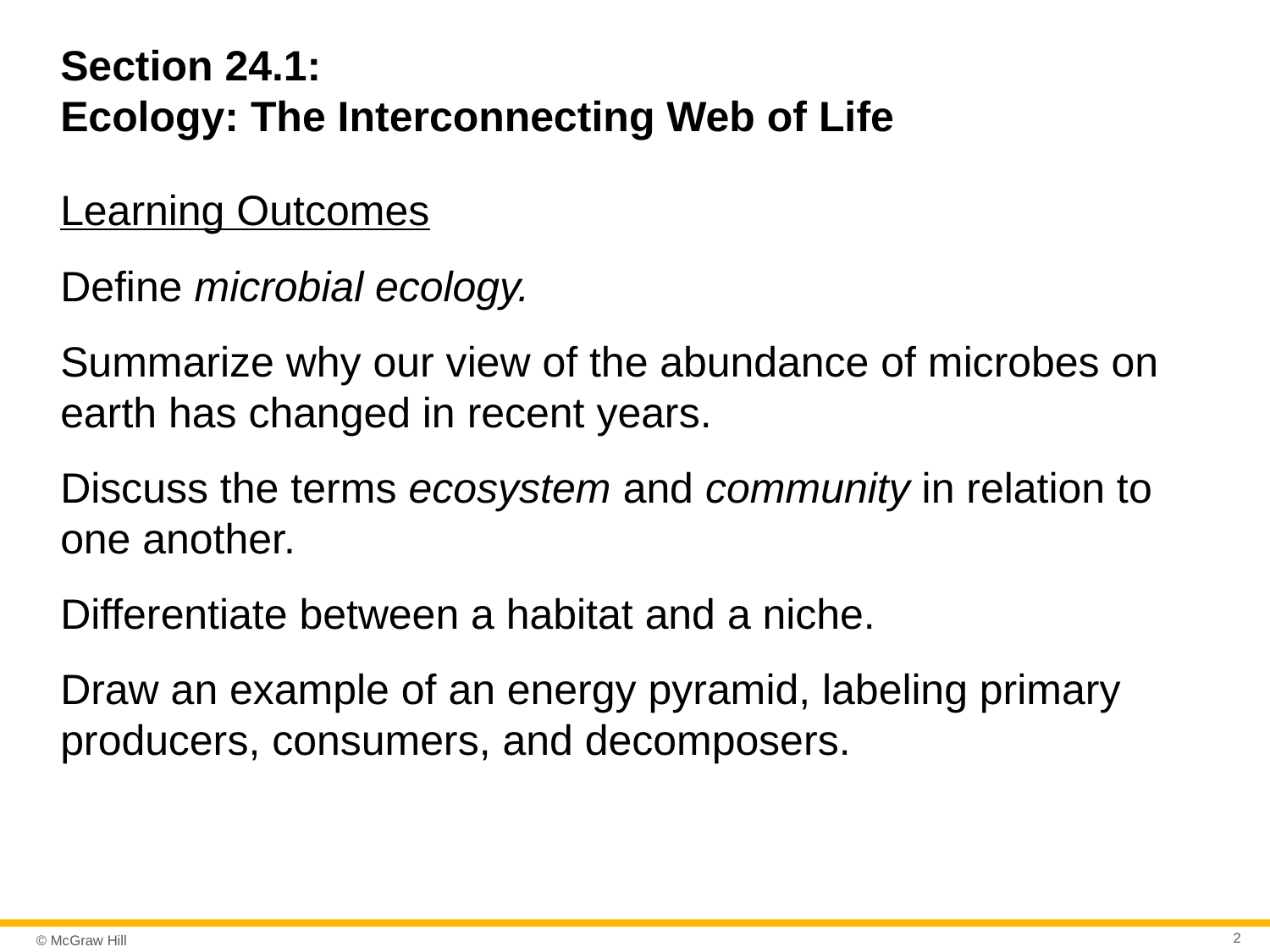

# Section 24.1: Ecology: The Interconnecting Web of Life
Learning Outcomes
Define microbial ecology.
Summarize why our view of the abundance of microbes on earth has changed in recent years.
Discuss the terms ecosystem and community in relation to one another.
Differentiate between a habitat and a niche.
Draw an example of an energy pyramid, labeling primary producers, consumers, and decomposers.